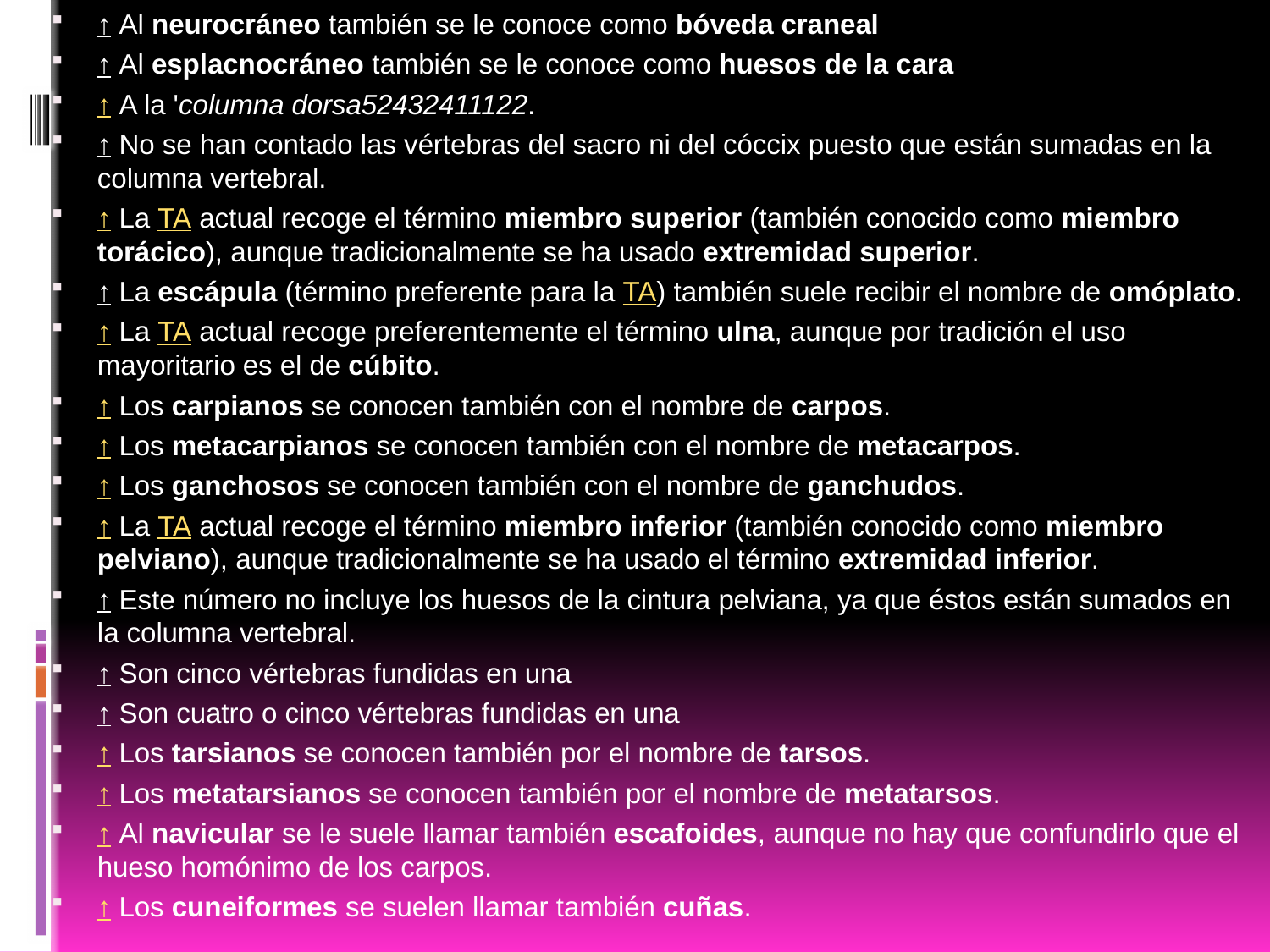

↑ Al neurocráneo también se le conoce como bóveda craneal
↑ Al esplacnocráneo también se le conoce como huesos de la cara
↑ A la 'columna dorsa52432411122.
↑ No se han contado las vértebras del sacro ni del cóccix puesto que están sumadas en la columna vertebral.
↑ La TA actual recoge el término miembro superior (también conocido como miembro torácico), aunque tradicionalmente se ha usado extremidad superior.
↑ La escápula (término preferente para la TA) también suele recibir el nombre de omóplato.
↑ La TA actual recoge preferentemente el término ulna, aunque por tradición el uso mayoritario es el de cúbito.
↑ Los carpianos se conocen también con el nombre de carpos.
↑ Los metacarpianos se conocen también con el nombre de metacarpos.
↑ Los ganchosos se conocen también con el nombre de ganchudos.
↑ La TA actual recoge el término miembro inferior (también conocido como miembro pelviano), aunque tradicionalmente se ha usado el término extremidad inferior.
↑ Este número no incluye los huesos de la cintura pelviana, ya que éstos están sumados en la columna vertebral.
↑ Son cinco vértebras fundidas en una
↑ Son cuatro o cinco vértebras fundidas en una
↑ Los tarsianos se conocen también por el nombre de tarsos.
↑ Los metatarsianos se conocen también por el nombre de metatarsos.
↑ Al navicular se le suele llamar también escafoides, aunque no hay que confundirlo que el hueso homónimo de los carpos.
↑ Los cuneiformes se suelen llamar también cuñas.